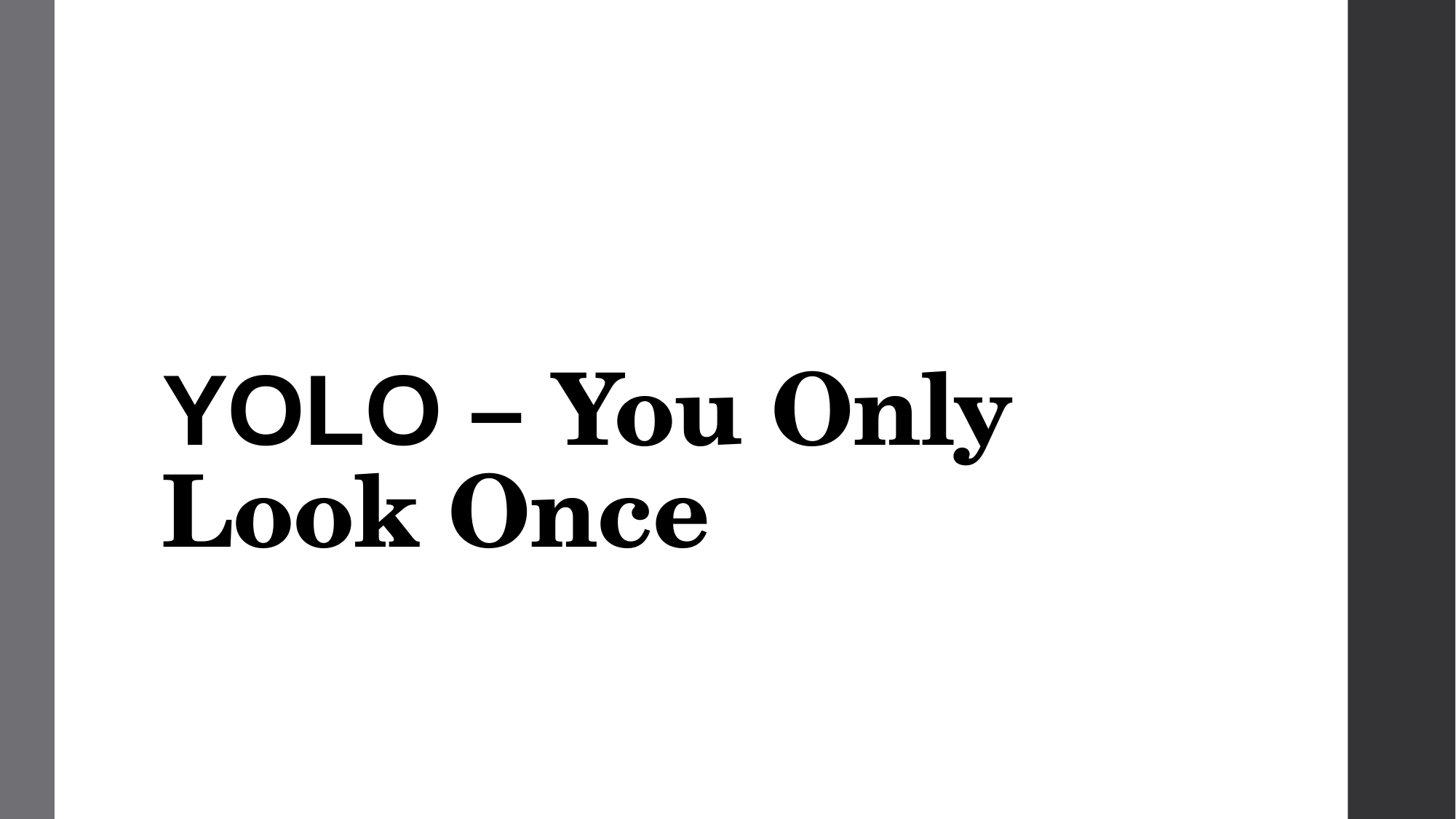

# YOLO – You Only Look Once